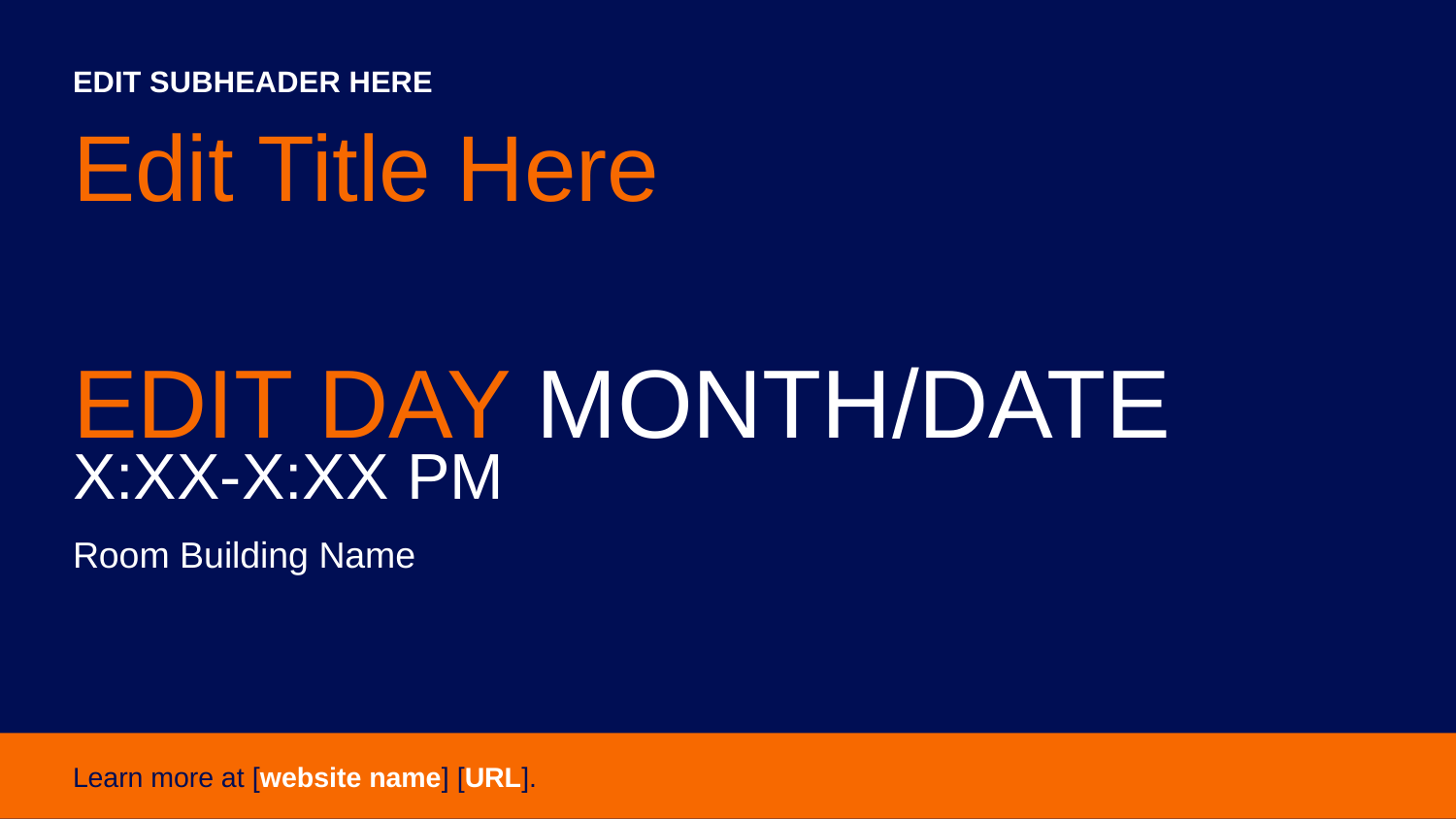

EDIT SUBHEADER HERE
# Edit Title Here
EDIT DAY MONTH/DATE
X:XX-X:XX PM
Room Building Name
Learn more at [website name] [URL].